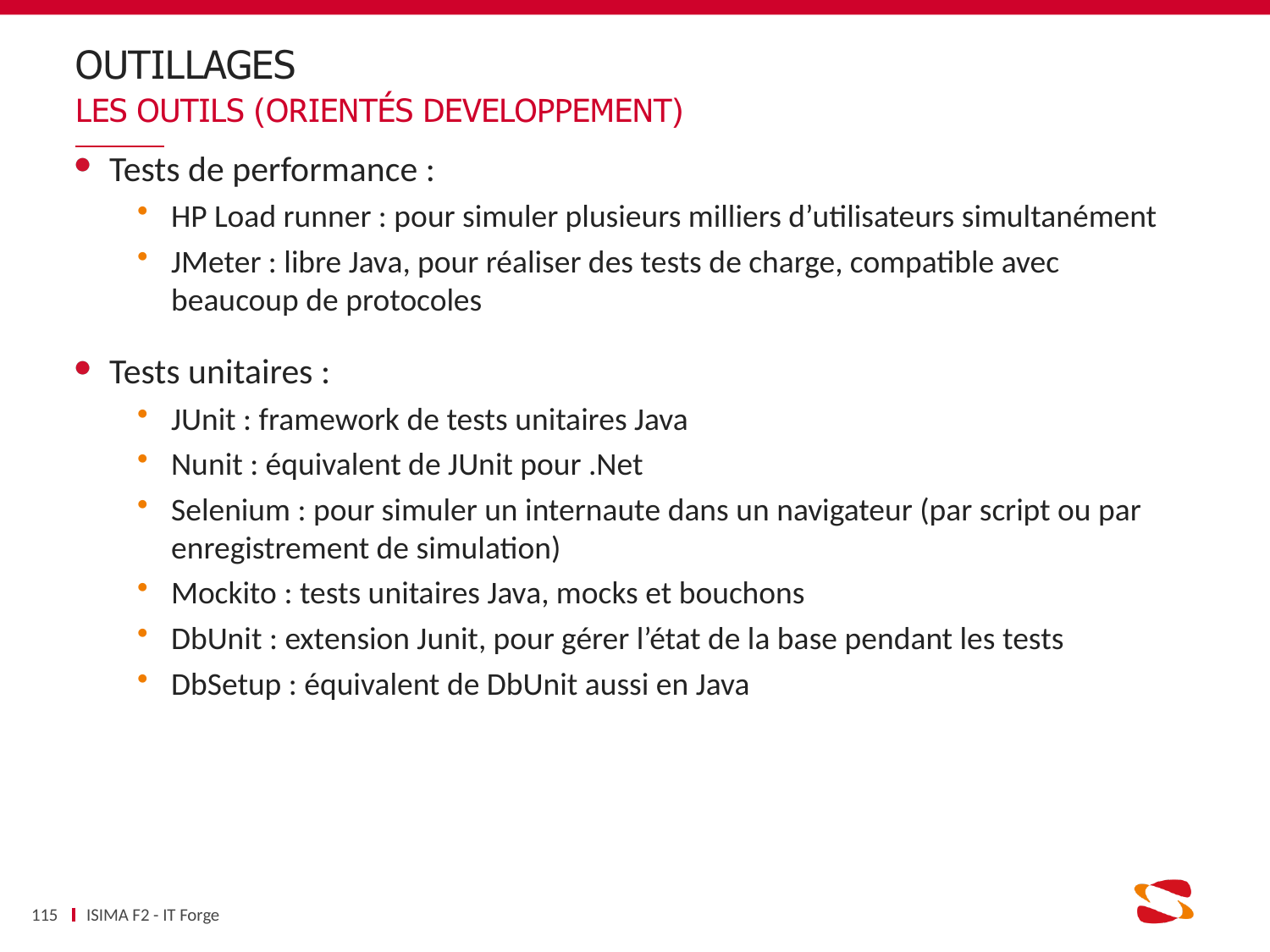

# OUTILLAGES
Les outils (orientés developpement)
Tests de performance :
HP Load runner : pour simuler plusieurs milliers d’utilisateurs simultanément
JMeter : libre Java, pour réaliser des tests de charge, compatible avec beaucoup de protocoles
Tests unitaires :
JUnit : framework de tests unitaires Java
Nunit : équivalent de JUnit pour .Net
Selenium : pour simuler un internaute dans un navigateur (par script ou par enregistrement de simulation)
Mockito : tests unitaires Java, mocks et bouchons
DbUnit : extension Junit, pour gérer l’état de la base pendant les tests
DbSetup : équivalent de DbUnit aussi en Java

115
ISIMA F2 - IT Forge